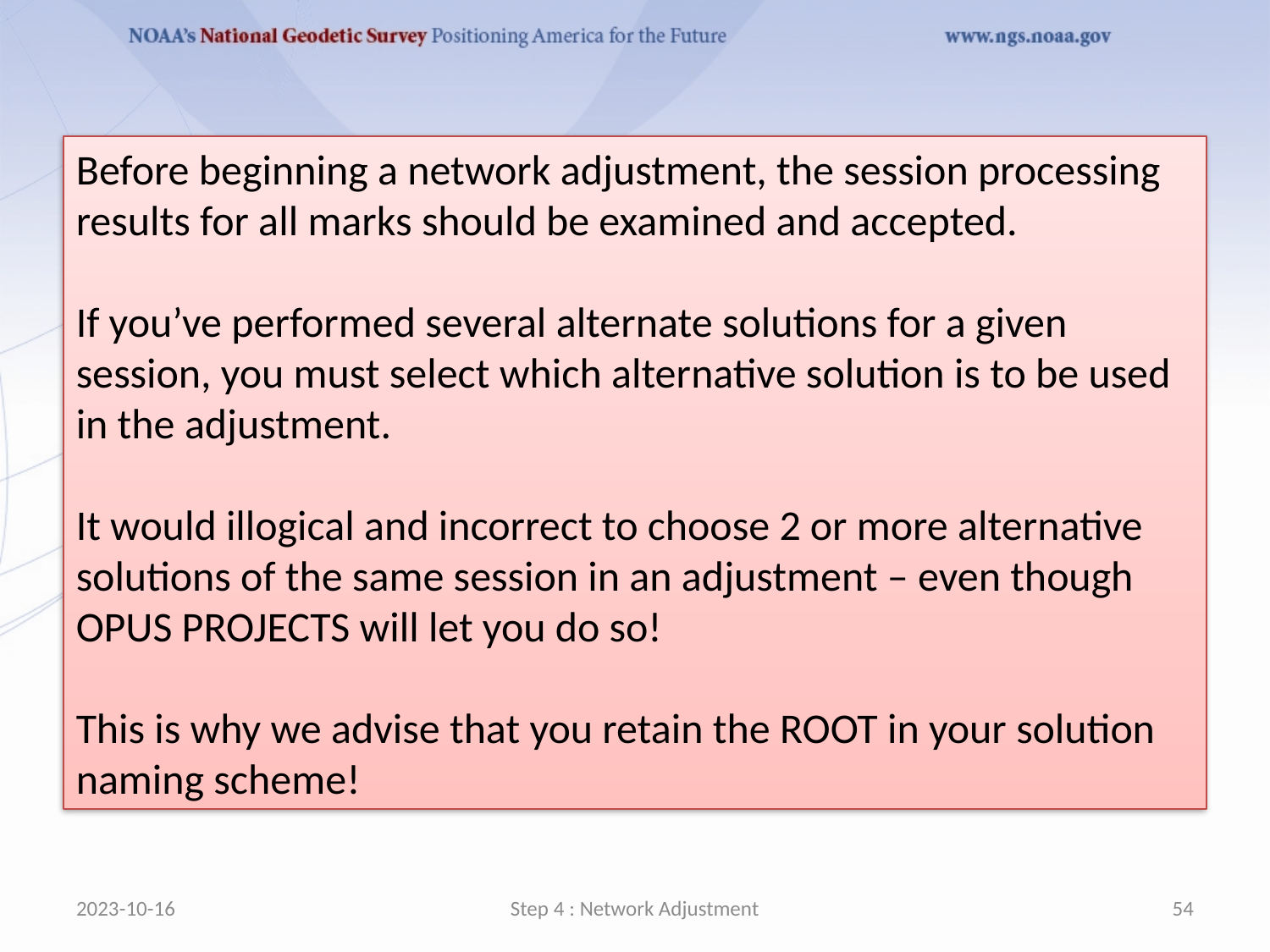

Before beginning a network adjustment, the session processing results for all marks should be examined and accepted.

If you’ve performed several alternate solutions for a given session, you must select which alternative solution is to be used in the adjustment.

It would illogical and incorrect to choose 2 or more alternative solutions of the same session in an adjustment – even though OPUS PROJECTS will let you do so!

This is why we advise that you retain the ROOT in your solution naming scheme!
2023-10-16
Step 4 : Network Adjustment
54